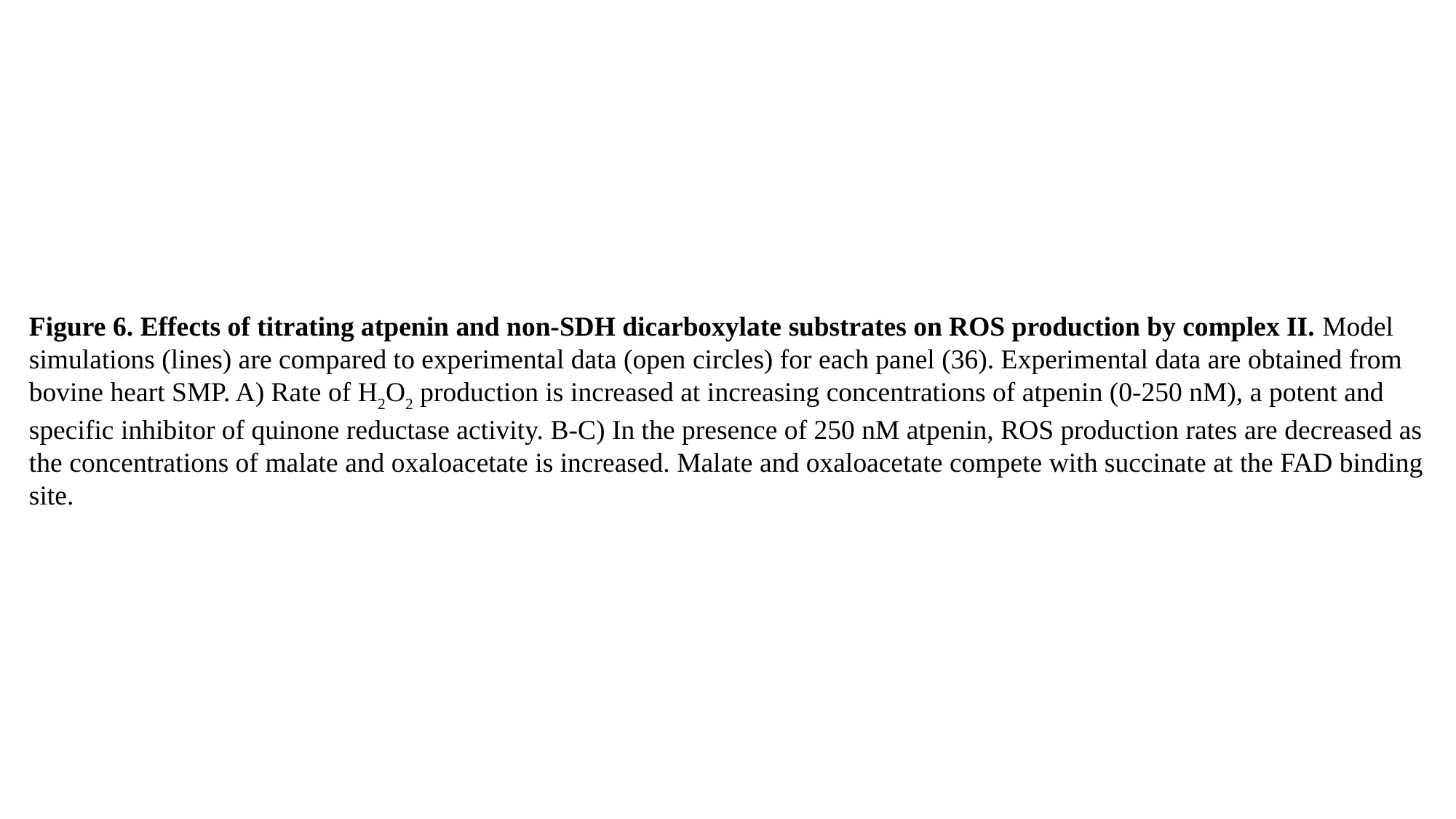

Figure 6. Effects of titrating atpenin and non-SDH dicarboxylate substrates on ROS production by complex II. Model simulations (lines) are compared to experimental data (open circles) for each panel (36). Experimental data are obtained from bovine heart SMP. A) Rate of H2O2 production is increased at increasing concentrations of atpenin (0-250 nM), a potent and specific inhibitor of quinone reductase activity. B-C) In the presence of 250 nM atpenin, ROS production rates are decreased as the concentrations of malate and oxaloacetate is increased. Malate and oxaloacetate compete with succinate at the FAD binding site.